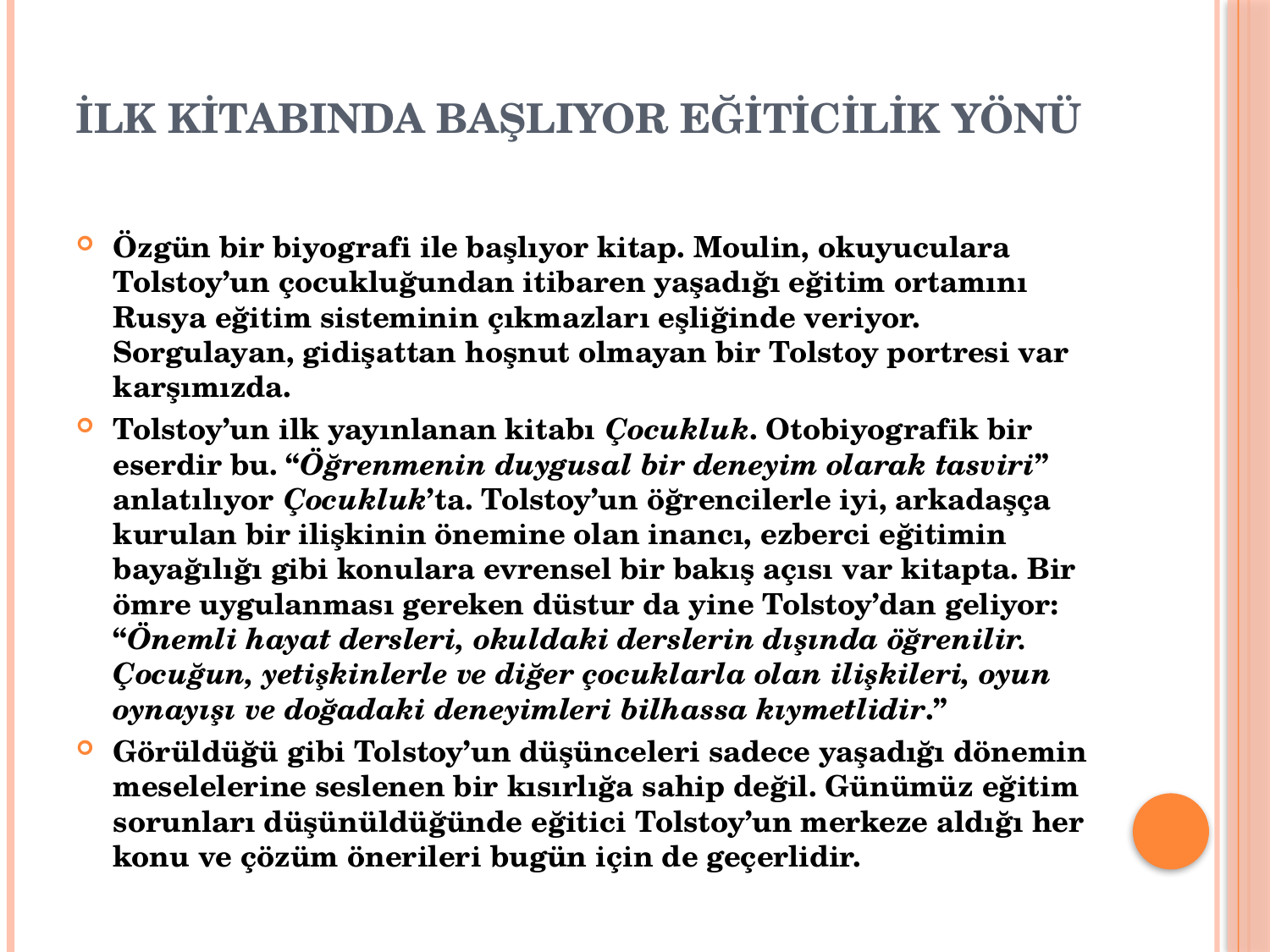

# İlk kitabında başlıyor eğiticilik yönü
Özgün bir biyografi ile başlıyor kitap. Moulin, okuyuculara Tolstoy’un çocukluğundan itibaren yaşadığı eğitim ortamını Rusya eğitim sisteminin çıkmazları eşliğinde veriyor. Sorgulayan, gidişattan hoşnut olmayan bir Tolstoy portresi var karşımızda.
Tolstoy’un ilk yayınlanan kitabı Çocukluk. Otobiyografik bir eserdir bu. “Öğrenmenin duygusal bir deneyim olarak tasviri” anlatılıyor Çocukluk’ta. Tolstoy’un öğrencilerle iyi, arkadaşça kurulan bir ilişkinin önemine olan inancı, ezberci eğitimin bayağılığı gibi konulara evrensel bir bakış açısı var kitapta. Bir ömre uygulanması gereken düstur da yine Tolstoy’dan geliyor: “Önemli hayat dersleri, okuldaki derslerin dışında öğrenilir. Çocuğun, yetişkinlerle ve diğer çocuklarla olan ilişkileri, oyun oynayışı ve doğadaki deneyimleri bilhassa kıymetlidir.”
Görüldüğü gibi Tolstoy’un düşünceleri sadece yaşadığı dönemin meselelerine seslenen bir kısırlığa sahip değil. Günümüz eğitim sorunları düşünüldüğünde eğitici Tolstoy’un merkeze aldığı her konu ve çözüm önerileri bugün için de geçerlidir.